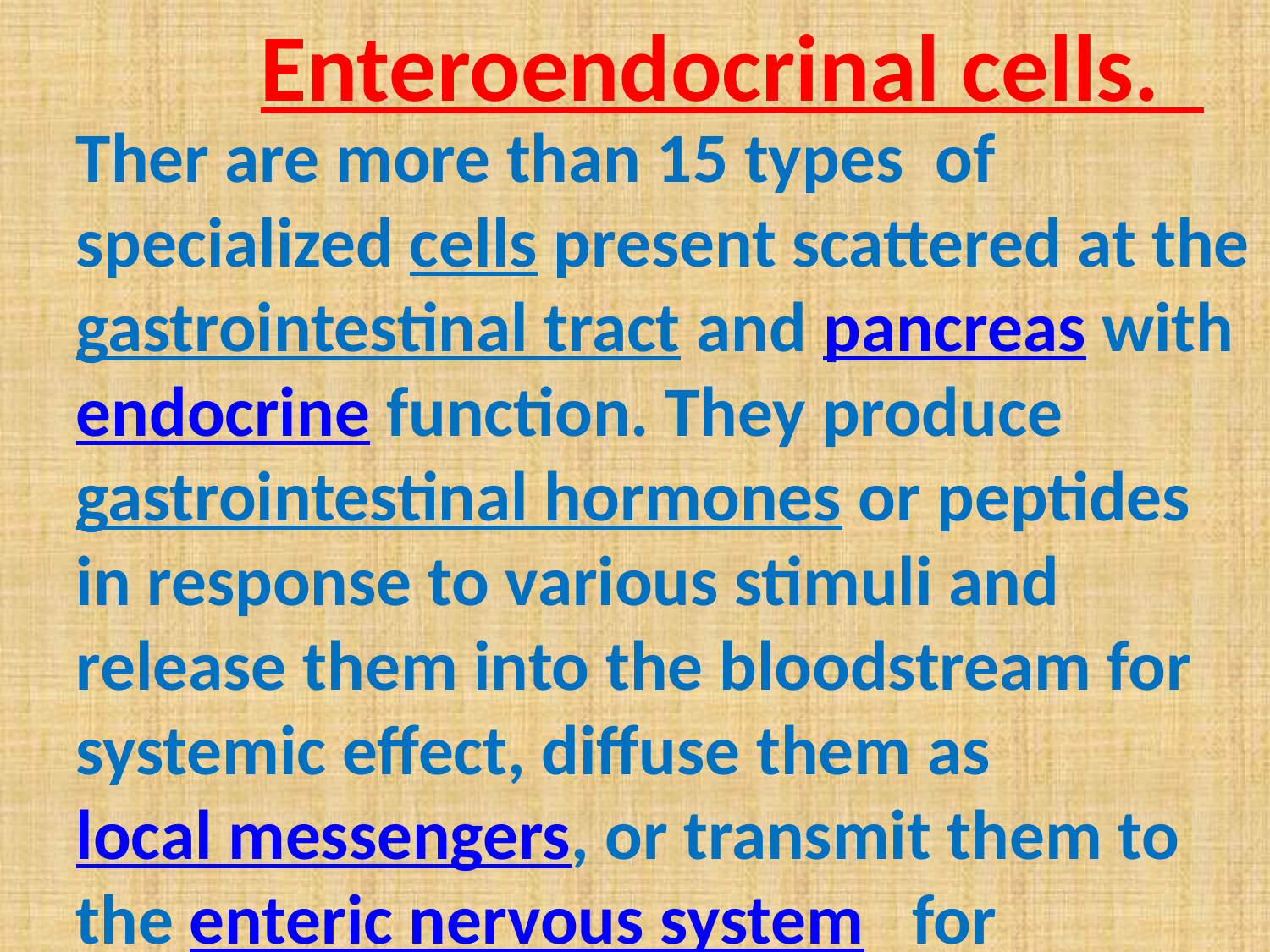

Enteroendocrinal cells.

Ther are more than 15 types  of specialized cells present scattered at the gastrointestinal tract and pancreas with endocrine function. They produce gastrointestinal hormones or peptides in response to various stimuli and release them into the bloodstream for systemic effect, diffuse them as local messengers, or transmit them to the enteric nervous system   for responses